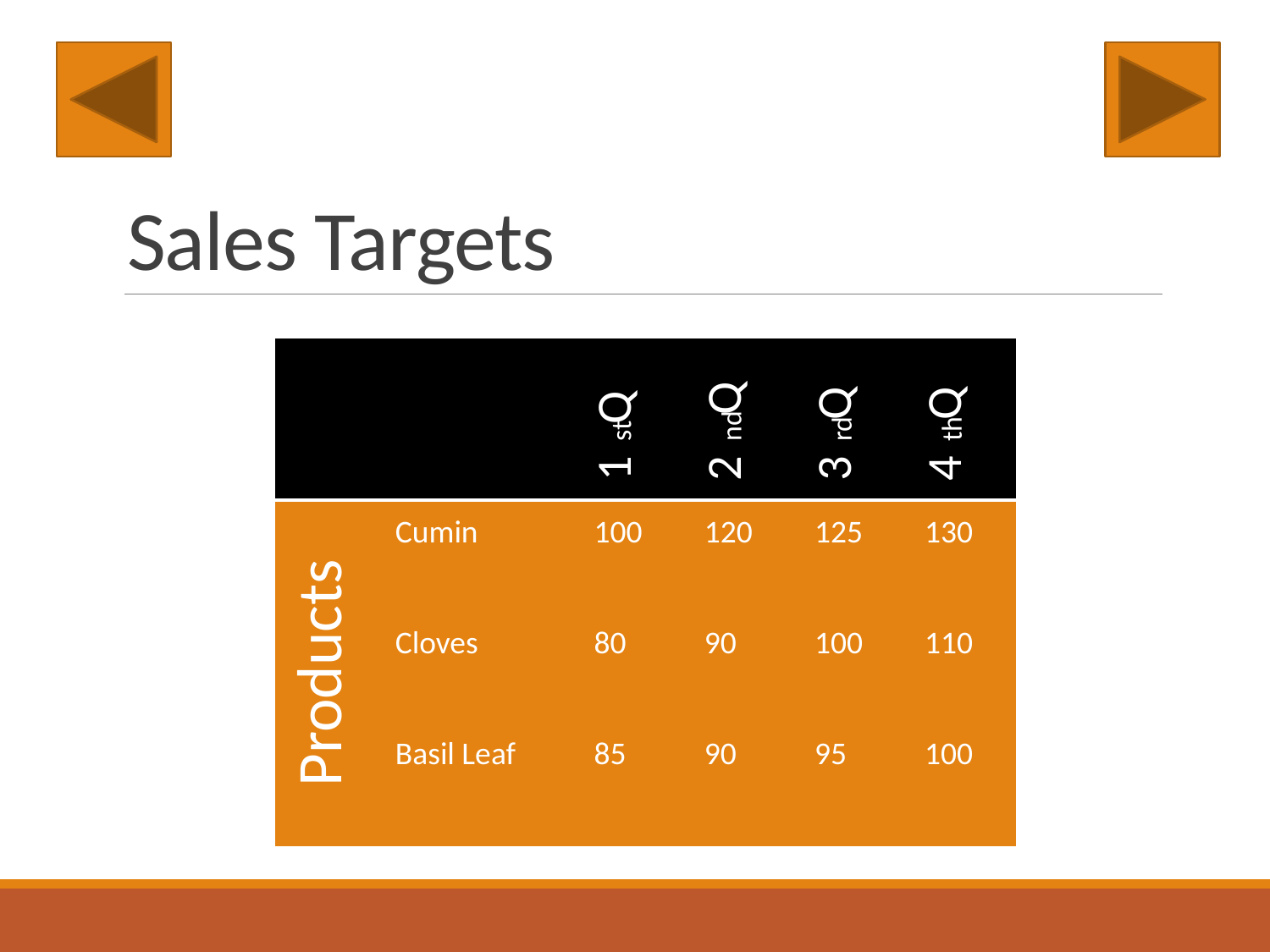

# Sales Targets
|  |  | 1st Q | 2nd Q | 3rd Q | 4th Q |
| --- | --- | --- | --- | --- | --- |
| Products | Cumin | 100 | 120 | 125 | 130 |
|  | Cloves | 80 | 90 | 100 | 110 |
|  | Basil Leaf | 85 | 90 | 95 | 100 |